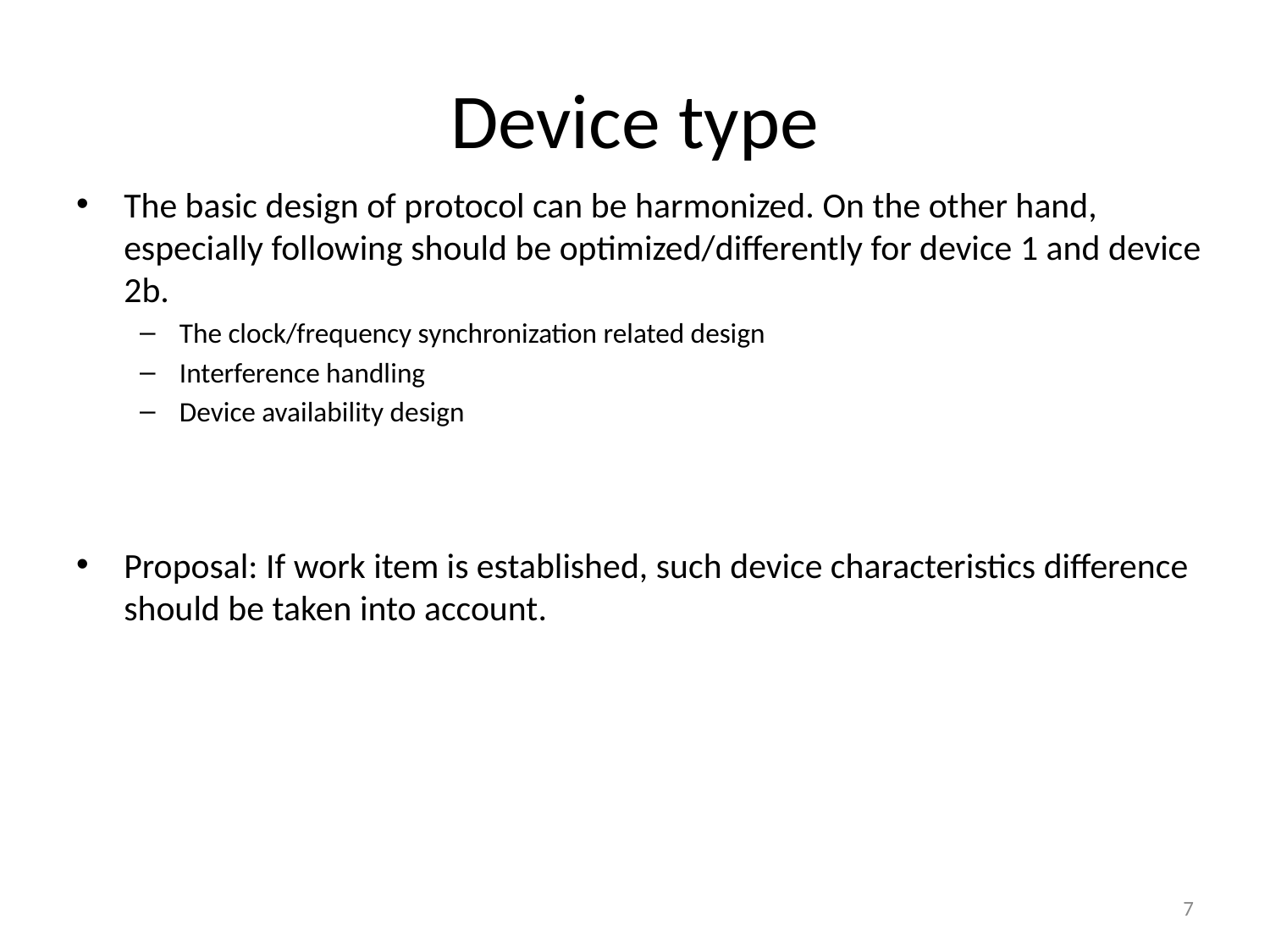

# Device type
The basic design of protocol can be harmonized. On the other hand, especially following should be optimized/differently for device 1 and device 2b.
The clock/frequency synchronization related design
Interference handling
Device availability design

Proposal: If work item is established, such device characteristics difference should be taken into account.

7